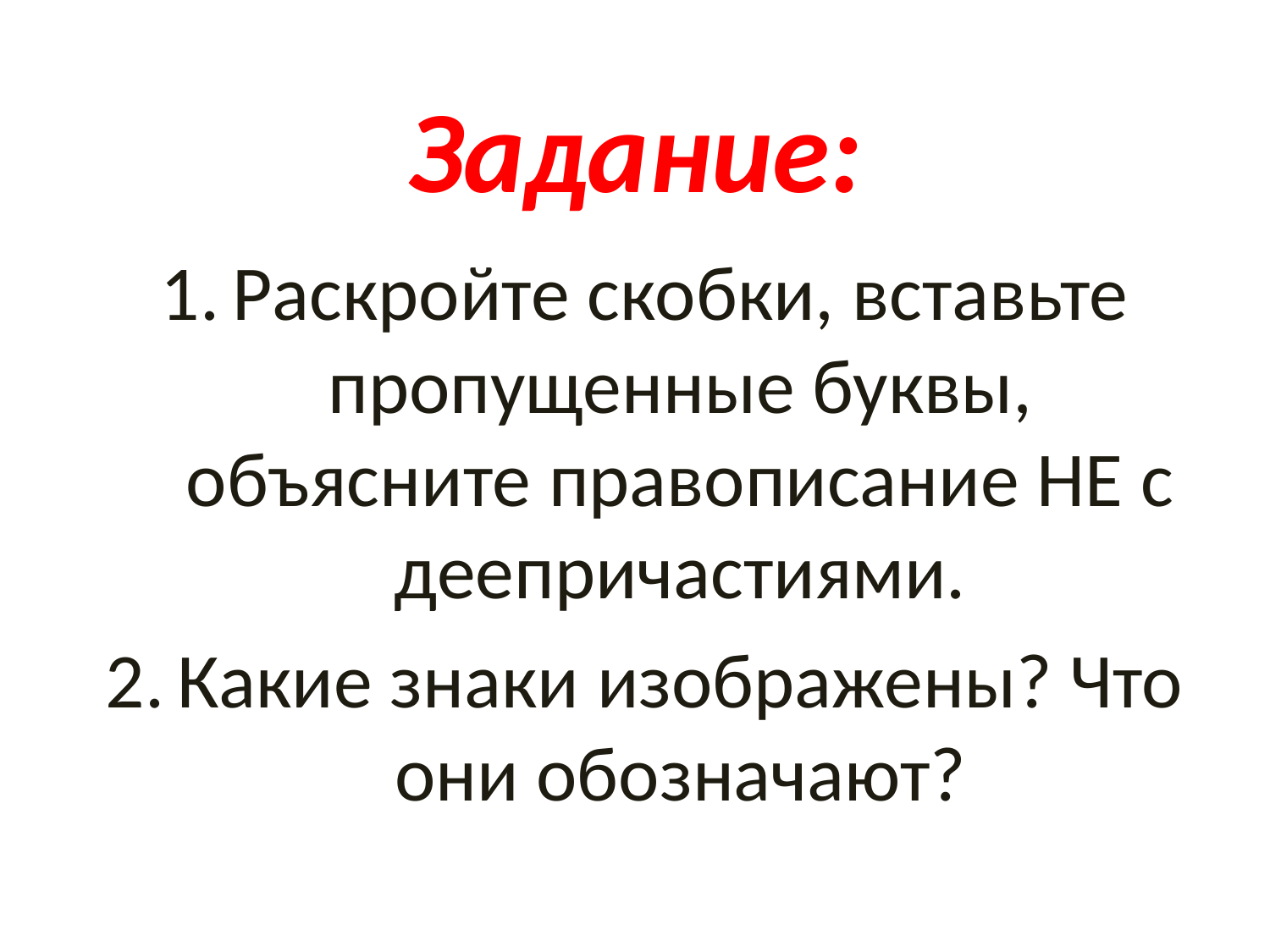

# Задание:
Раскройте скобки, вставьте пропущенные буквы, объясните правописание НЕ с деепричастиями.
Какие знаки изображены? Что они обозначают?